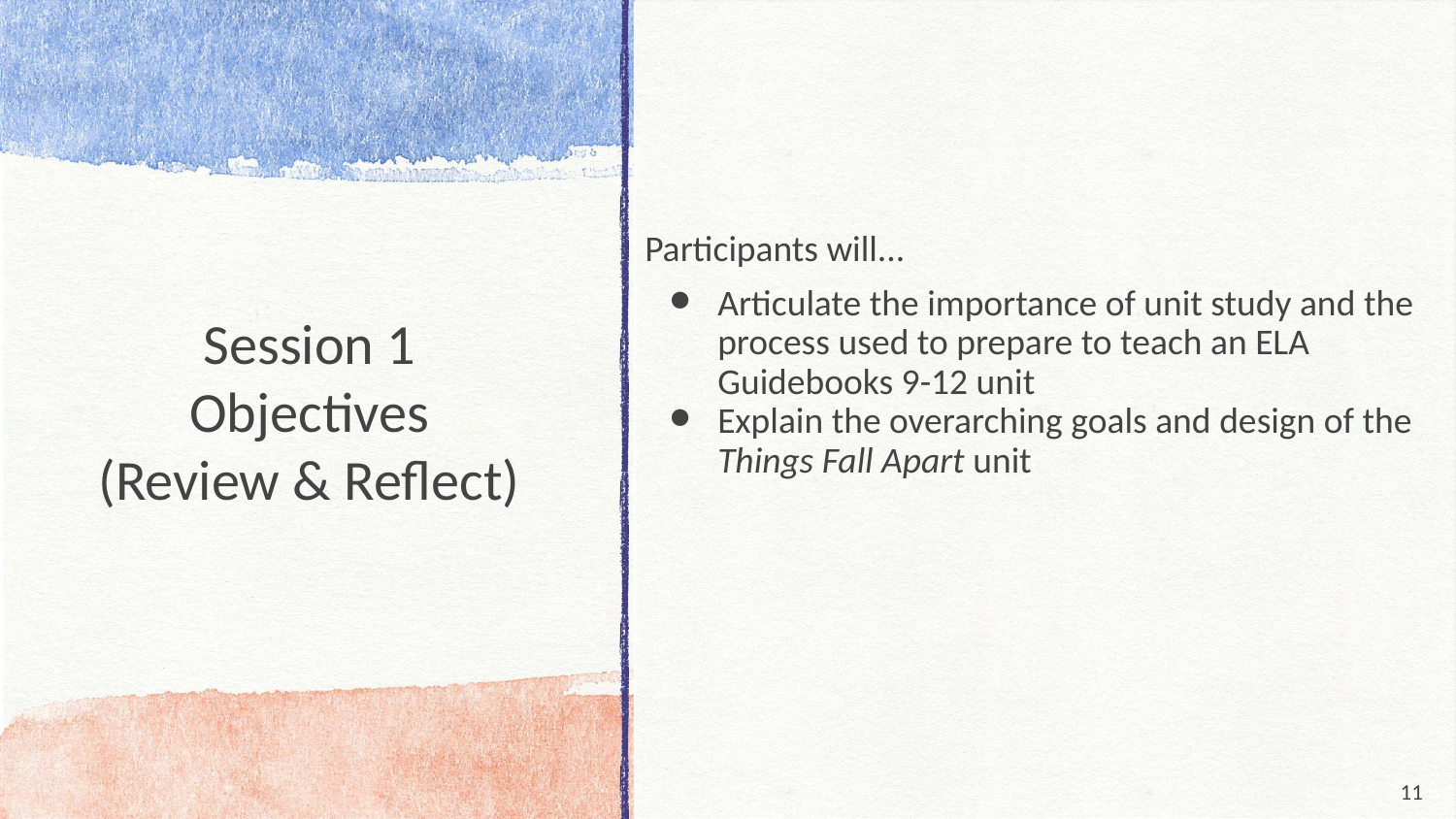

Participants will...
Articulate the importance of unit study and the process used to prepare to teach an ELA Guidebooks 9-12 unit
Explain the overarching goals and design of the Things Fall Apart unit

# Session 1
Objectives
(Review & Reflect)